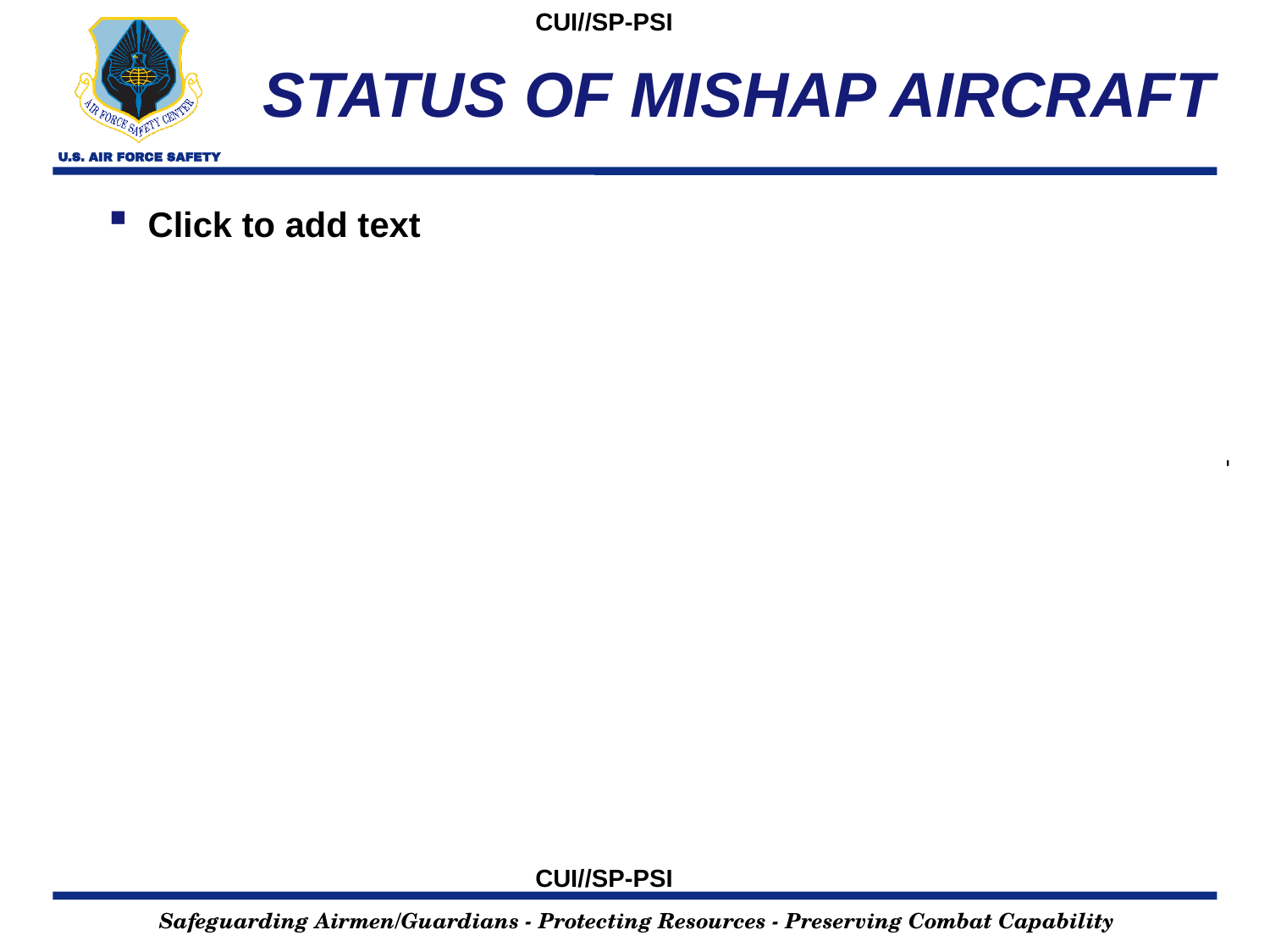

CUI//SP-PSI
# STATUS OF MISHAP AIRCRAFT
Click to add text

CUI//SP-PSI